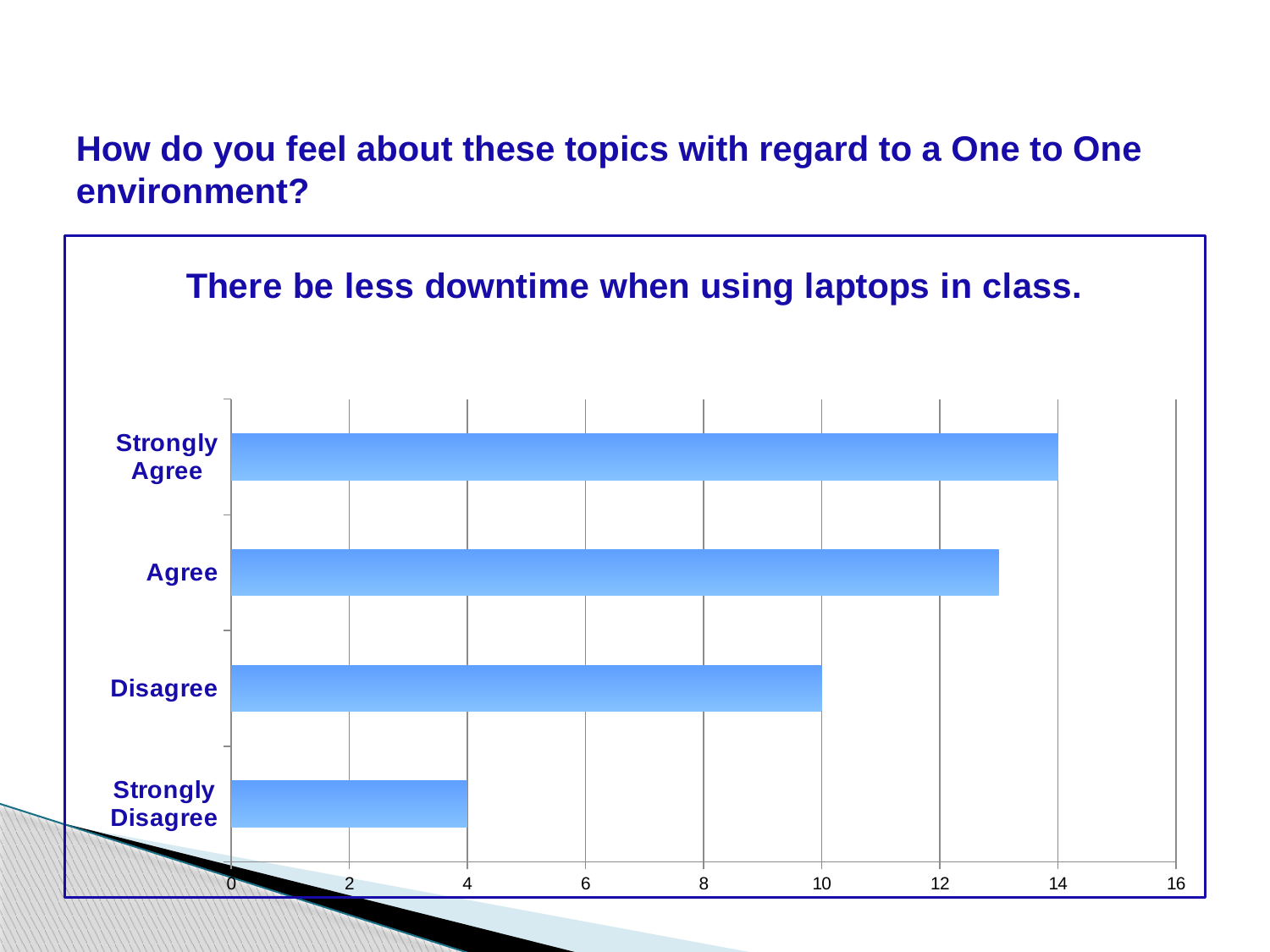

How do you feel about these topics with regard to a One to One environment?

### Chart: There be less downtime when using laptops in class.

| Category | Total |
|---|---|
| Strongly Disagree | 4.0 |
| Disagree | 10.0 |
| Agree | 13.0 |
| Strongly Agree | 14.0 |